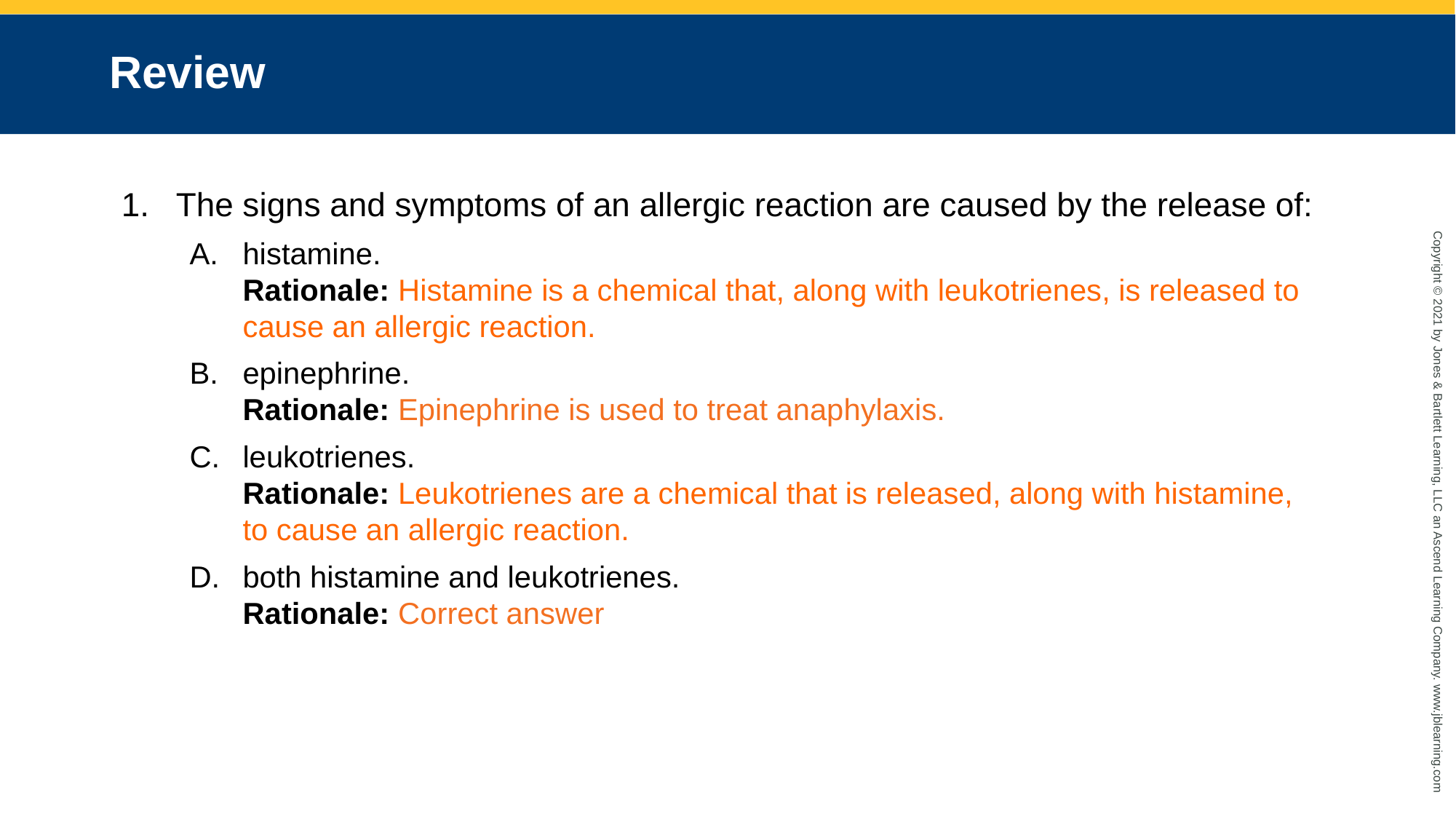

# Review
The signs and symptoms of an allergic reaction are caused by the release of:
histamine.
Rationale: Histamine is a chemical that, along with leukotrienes, is released to cause an allergic reaction.
epinephrine.
Rationale: Epinephrine is used to treat anaphylaxis.
leukotrienes.
Rationale: Leukotrienes are a chemical that is released, along with histamine, to cause an allergic reaction.
both histamine and leukotrienes.
Rationale: Correct answer